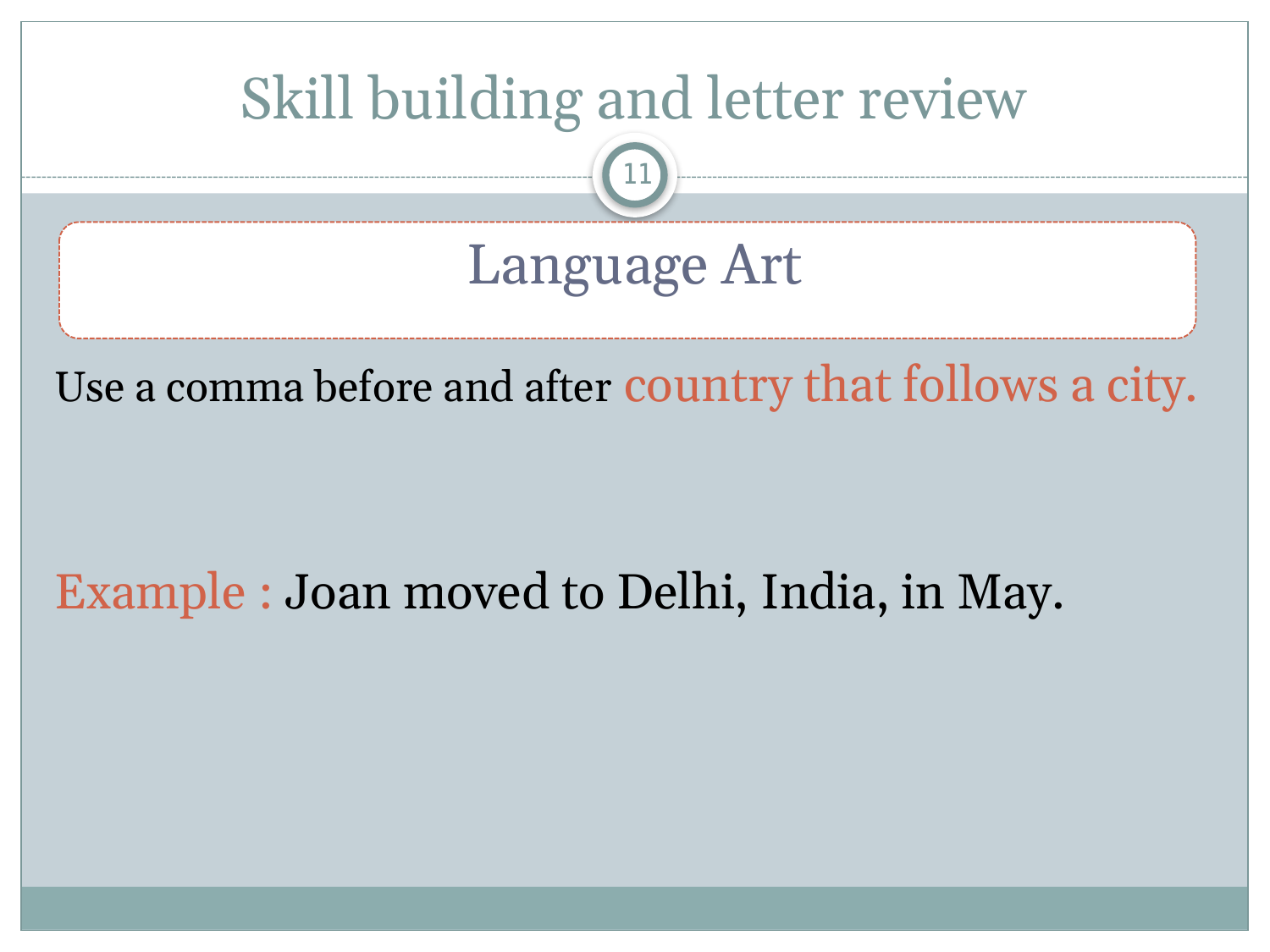

# Skill building and letter review
11

Use a comma before and after country that follows a city.

Example : Joan moved to Delhi, India, in May.

Language Art